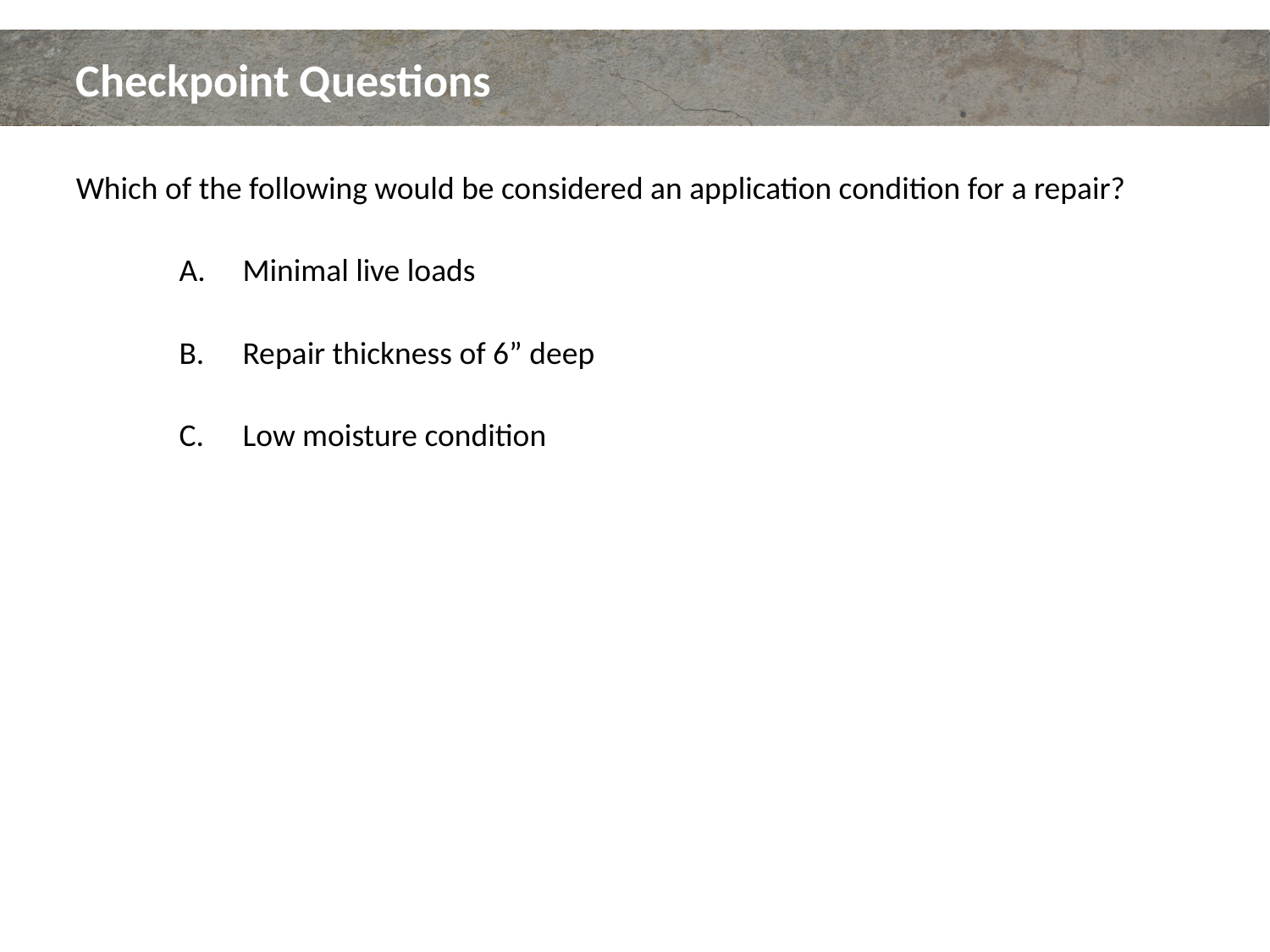

# Checkpoint Questions
Which of the following would be considered an application condition for a repair?
Minimal live loads
Repair thickness of 6” deep
Low moisture condition